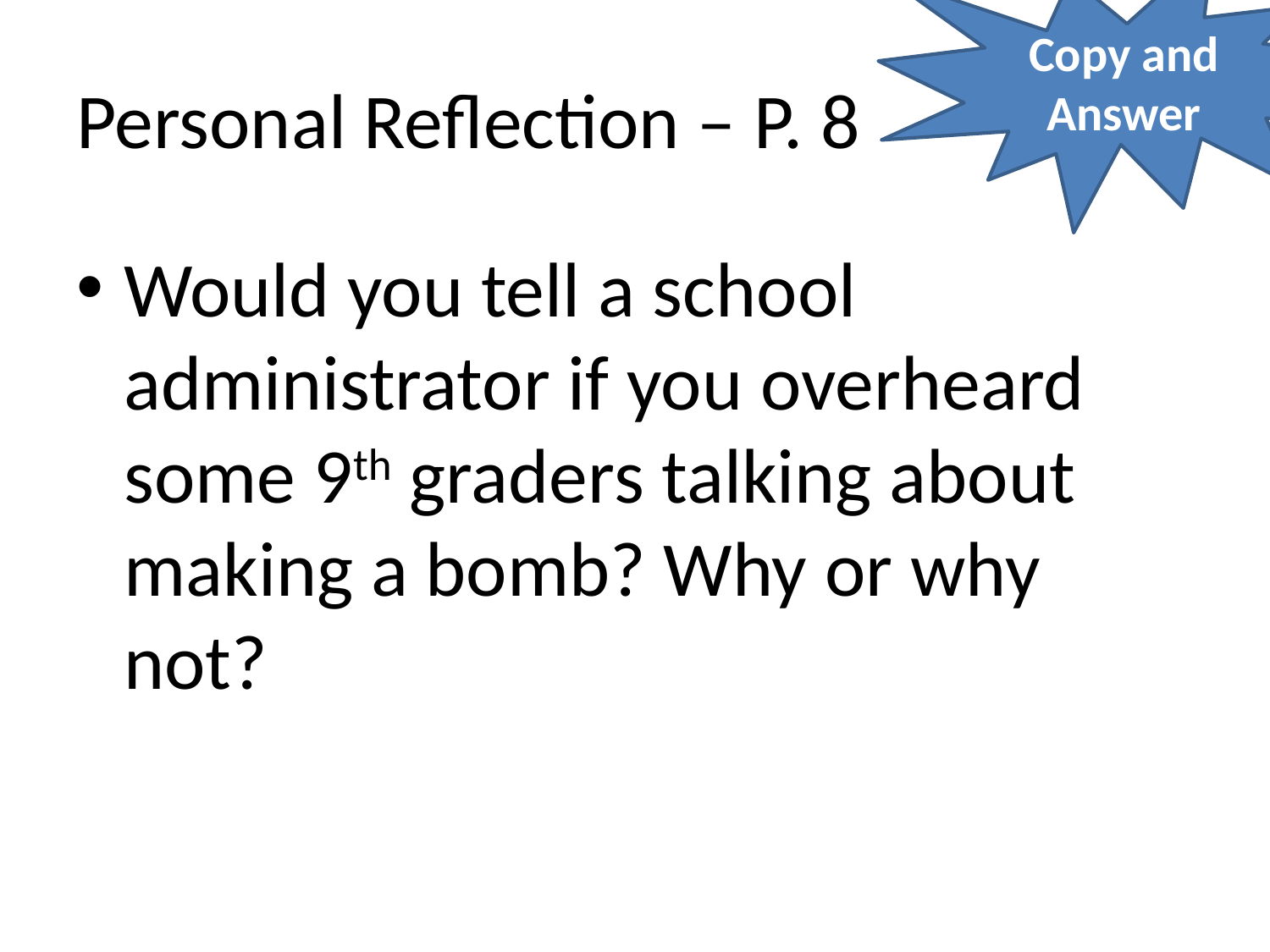

Copy and Answer
# Personal Reflection – P. 8
Would you tell a school administrator if you overheard some 9th graders talking about making a bomb? Why or why not?